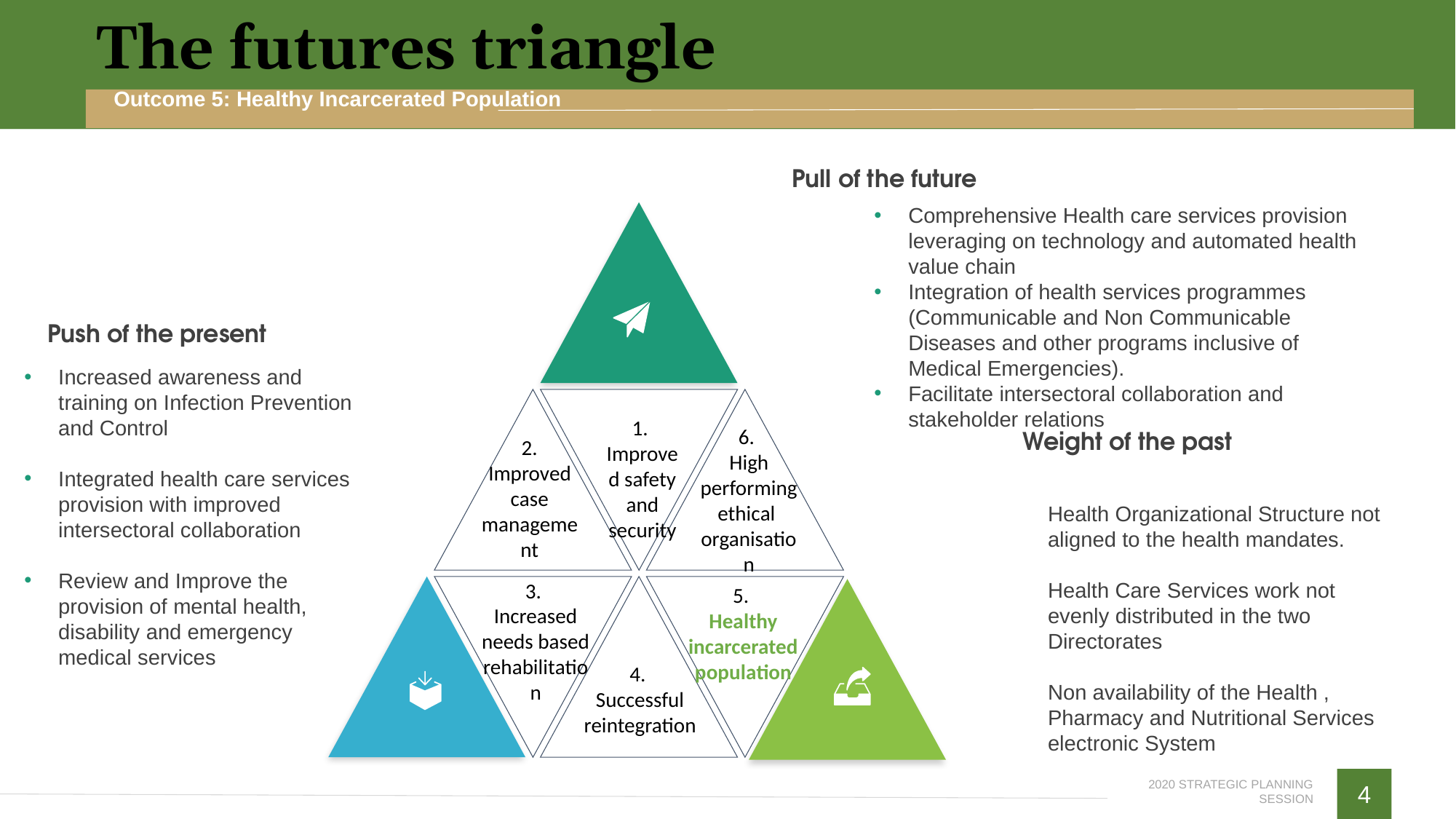

The futures triangle
Outcome 5: Healthy Incarcerated Population

Pull of the future

1.
Improved safety and security
6.
High performing ethical  organisation
2. Improved case management
3.
Increased needs based rehabilitation
5.
Healthy incarcerated population

4.
Successful reintegration

Comprehensive Health care services provision leveraging on technology and automated health value chain
Integration of health services programmes (Communicable and Non Communicable Diseases and other programs inclusive of Medical Emergencies).
Facilitate intersectoral collaboration and stakeholder relations

Push of the present
Increased awareness and training on Infection Prevention and Control

Integrated health care services provision with improved intersectoral collaboration

Review and Improve the provision of mental health, disability and emergency medical services

Weight of the past
Health Organizational Structure not aligned to the health mandates.

Health Care Services work not evenly distributed in the two Directorates

Non availability of the Health , Pharmacy and Nutritional Services electronic System